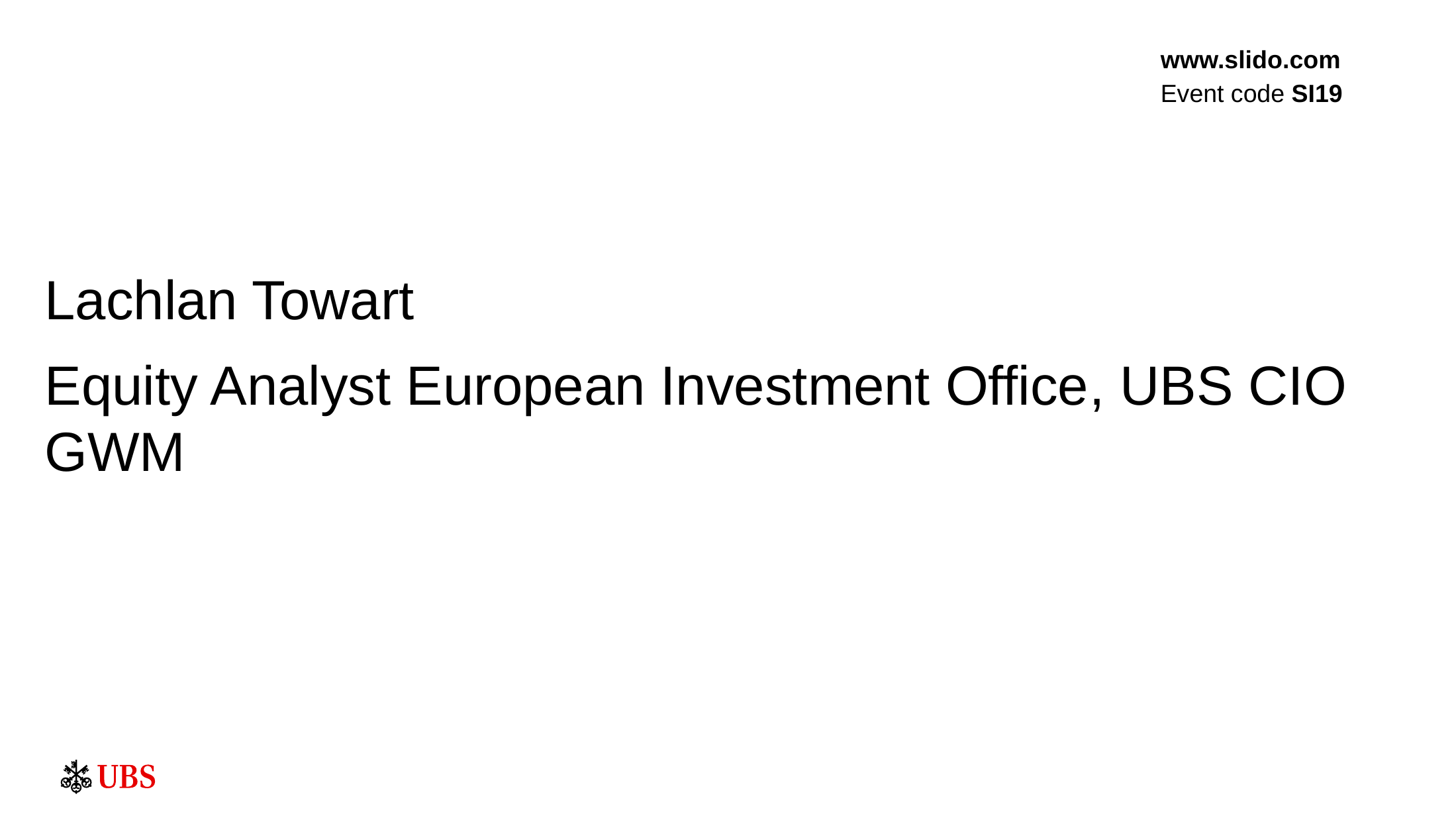

www.slido.com
Event code SI19
Lachlan Towart
Equity Analyst European Investment Office, UBS CIO GWM